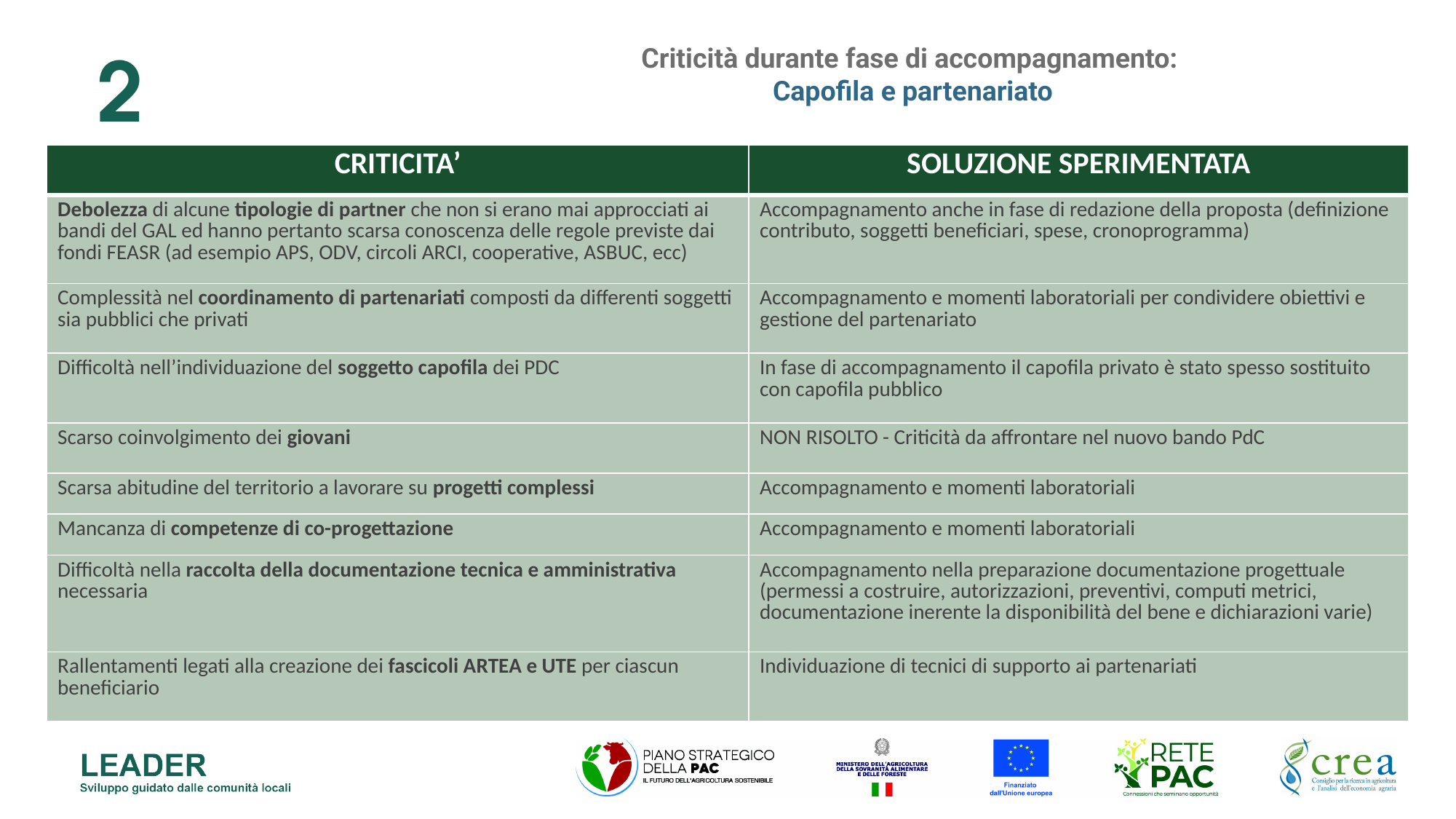

2
Criticità durante fase di accompagnamento:
Capofila e partenariato

| CRITICITA’ | SOLUZIONE SPERIMENTATA |
| --- | --- |
| Debolezza di alcune tipologie di partner che non si erano mai approcciati ai bandi del GAL ed hanno pertanto scarsa conoscenza delle regole previste dai fondi FEASR (ad esempio APS, ODV, circoli ARCI, cooperative, ASBUC, ecc) | Accompagnamento anche in fase di redazione della proposta (definizione contributo, soggetti beneficiari, spese, cronoprogramma) |
| Complessità nel coordinamento di partenariati composti da differenti soggetti sia pubblici che privati | Accompagnamento e momenti laboratoriali per condividere obiettivi e gestione del partenariato |
| Difficoltà nell’individuazione del soggetto capofila dei PDC | In fase di accompagnamento il capofila privato è stato spesso sostituito con capofila pubblico |
| Scarso coinvolgimento dei giovani | NON RISOLTO - Criticità da affrontare nel nuovo bando PdC |
| Scarsa abitudine del territorio a lavorare su progetti complessi | Accompagnamento e momenti laboratoriali |
| Mancanza di competenze di co-progettazione | Accompagnamento e momenti laboratoriali |
| Difficoltà nella raccolta della documentazione tecnica e amministrativa necessaria | Accompagnamento nella preparazione documentazione progettuale (permessi a costruire, autorizzazioni, preventivi, computi metrici, documentazione inerente la disponibilità del bene e dichiarazioni varie) |
| Rallentamenti legati alla creazione dei fascicoli ARTEA e UTE per ciascun beneficiario | Individuazione di tecnici di supporto ai partenariati |